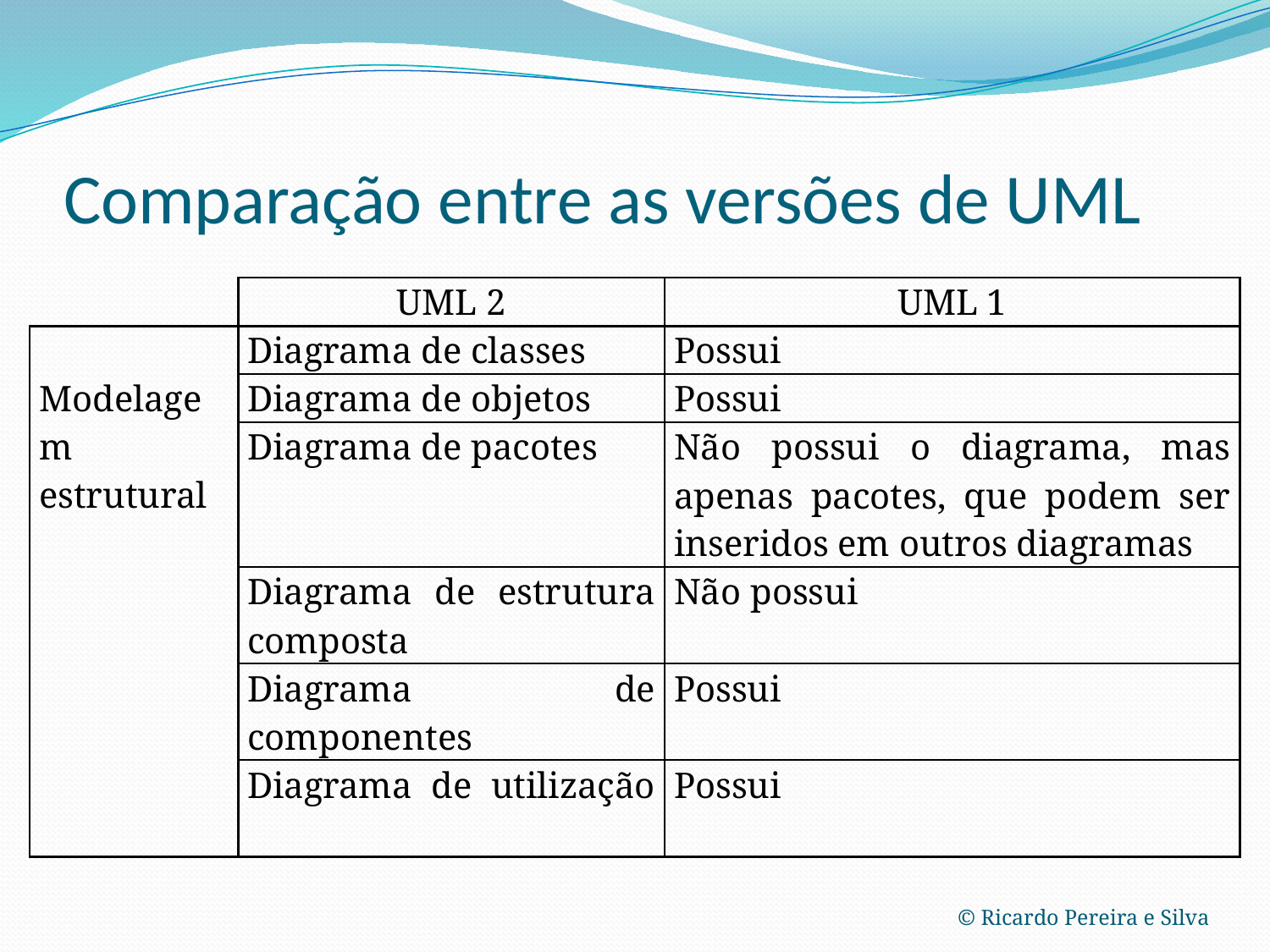

# Comparação entre as versões de UML
|  | UML 2 | UML 1 |
| --- | --- | --- |
| Modelagem estrutural | Diagrama de classes | Possui |
|  | Diagrama de objetos | Possui |
|  | Diagrama de pacotes | Não possui o diagrama, mas apenas pacotes, que podem ser inseridos em outros diagramas |
|  | Diagrama de estrutura composta | Não possui |
|  | Diagrama de componentes | Possui |
|  | Diagrama de utilização | Possui |
© Ricardo Pereira e Silva